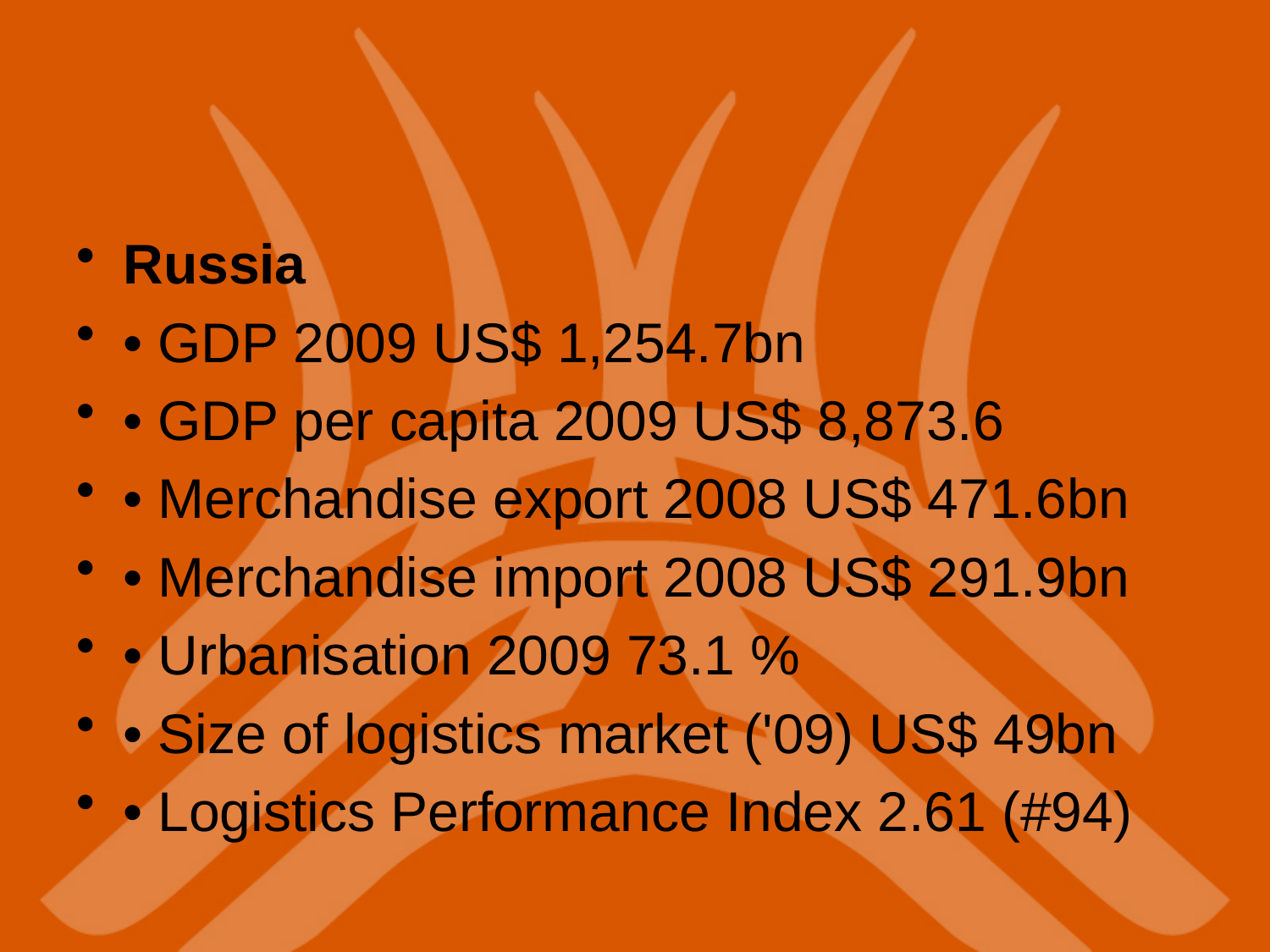

Russia
• GDP 2009 US$ 1,254.7bn
• GDP per capita 2009 US$ 8,873.6
• Merchandise export 2008 US$ 471.6bn
• Merchandise import 2008 US$ 291.9bn
• Urbanisation 2009 73.1 %
• Size of logistics market ('09) US$ 49bn
• Logistics Performance Index 2.61 (#94)
#